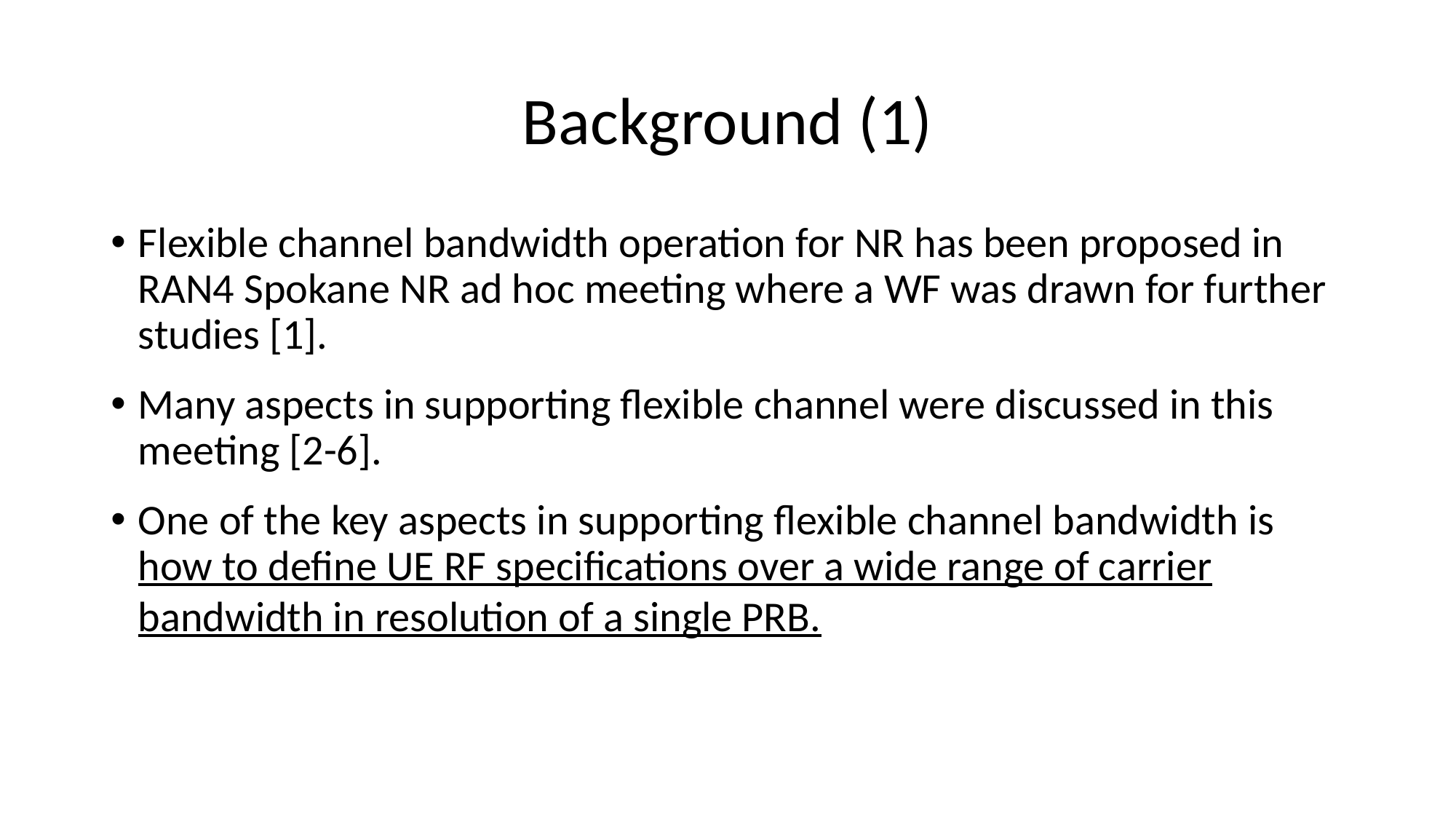

# Background (1)
Flexible channel bandwidth operation for NR has been proposed in RAN4 Spokane NR ad hoc meeting where a WF was drawn for further studies [1].
Many aspects in supporting flexible channel were discussed in this meeting [2-6].
One of the key aspects in supporting flexible channel bandwidth is how to define UE RF specifications over a wide range of carrier bandwidth in resolution of a single PRB.